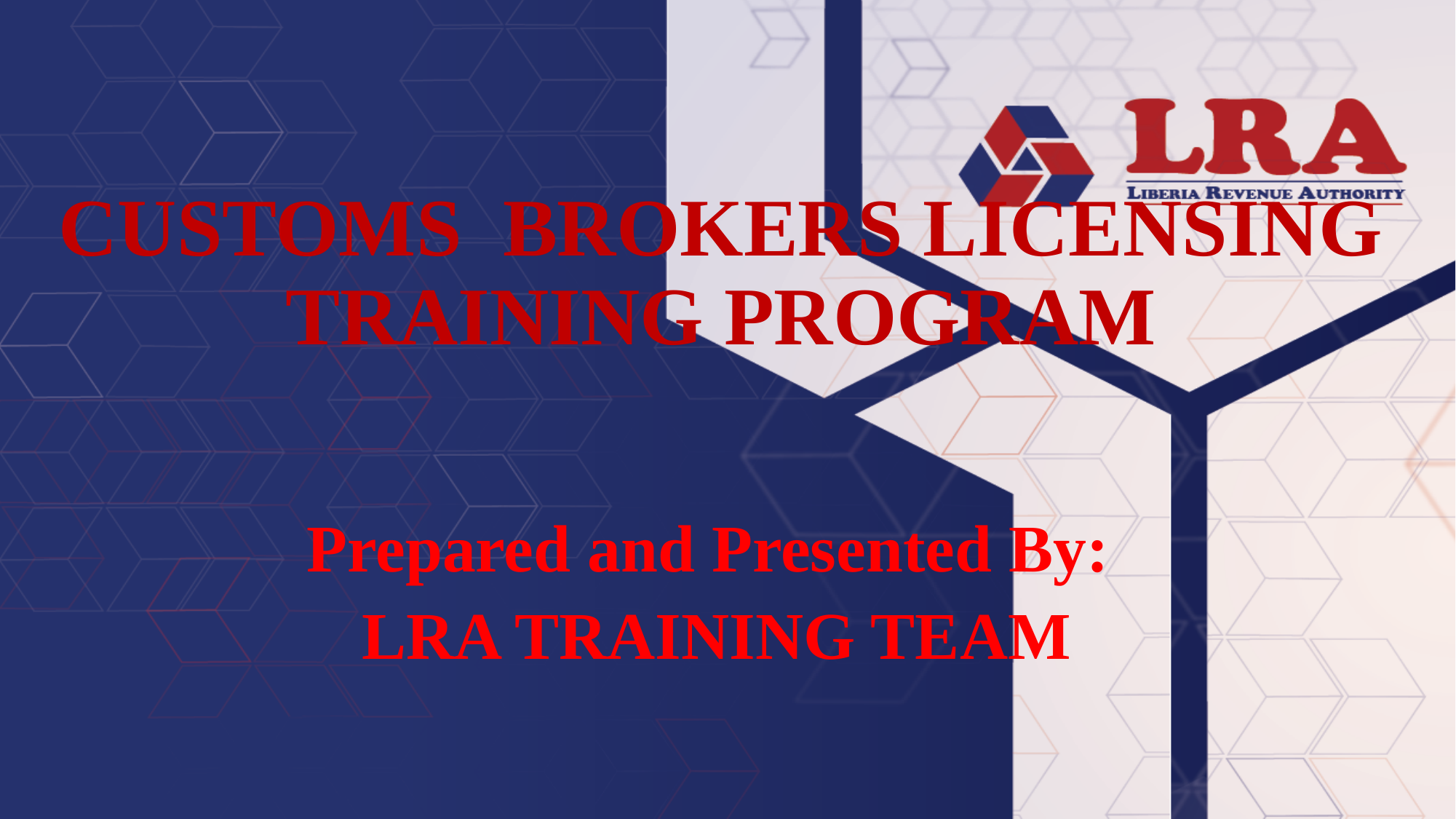

# CUSTOMS  BROKERS LICENSING TRAINING PROGRAM
Prepared and Presented By:
LRA TRAINING TEAM